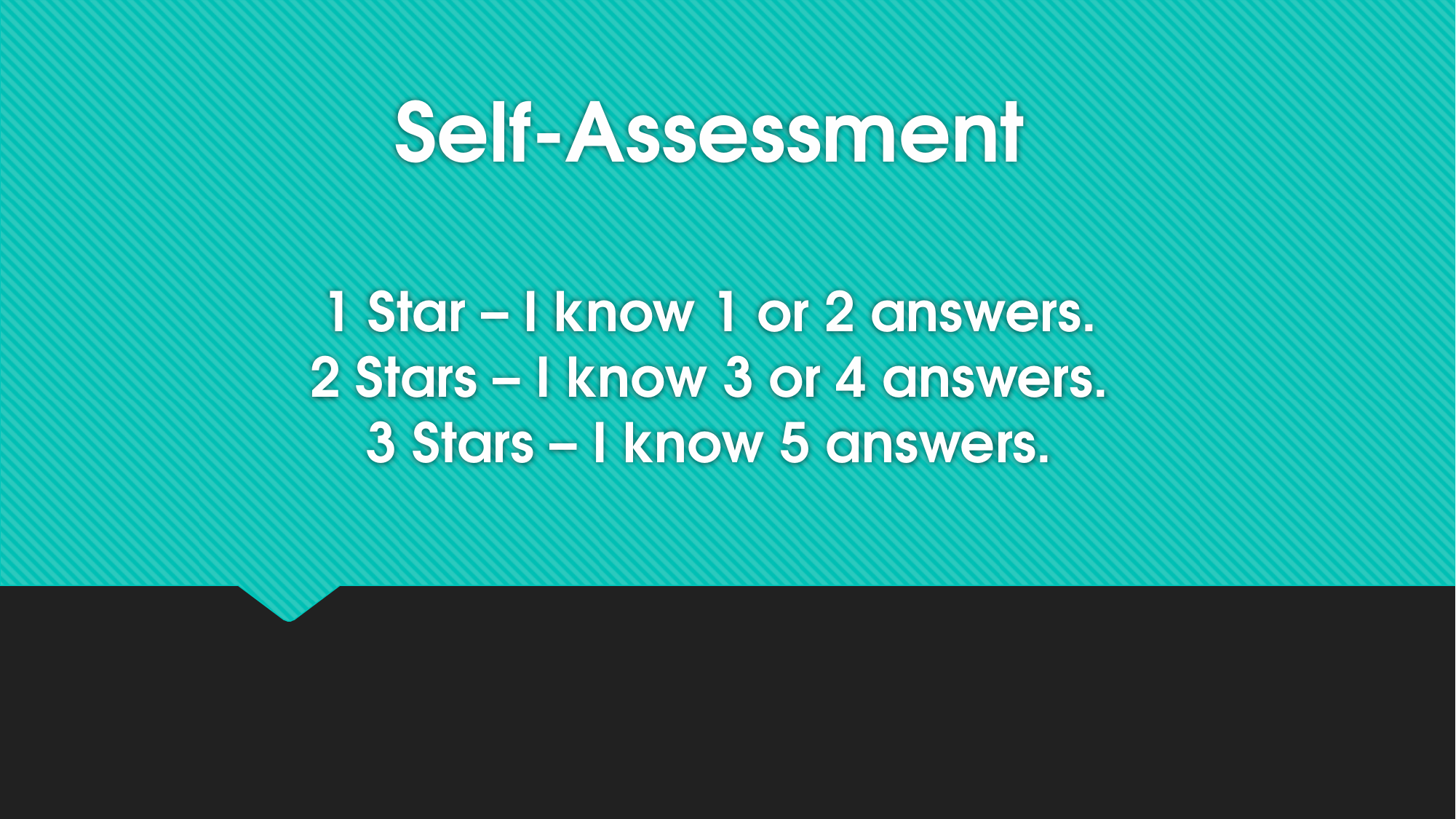

# Self-Assessment 1 Star – I know 1 or 2 answers. 2 Stars – I know 3 or 4 answers. 3 Stars – I know 5 answers.